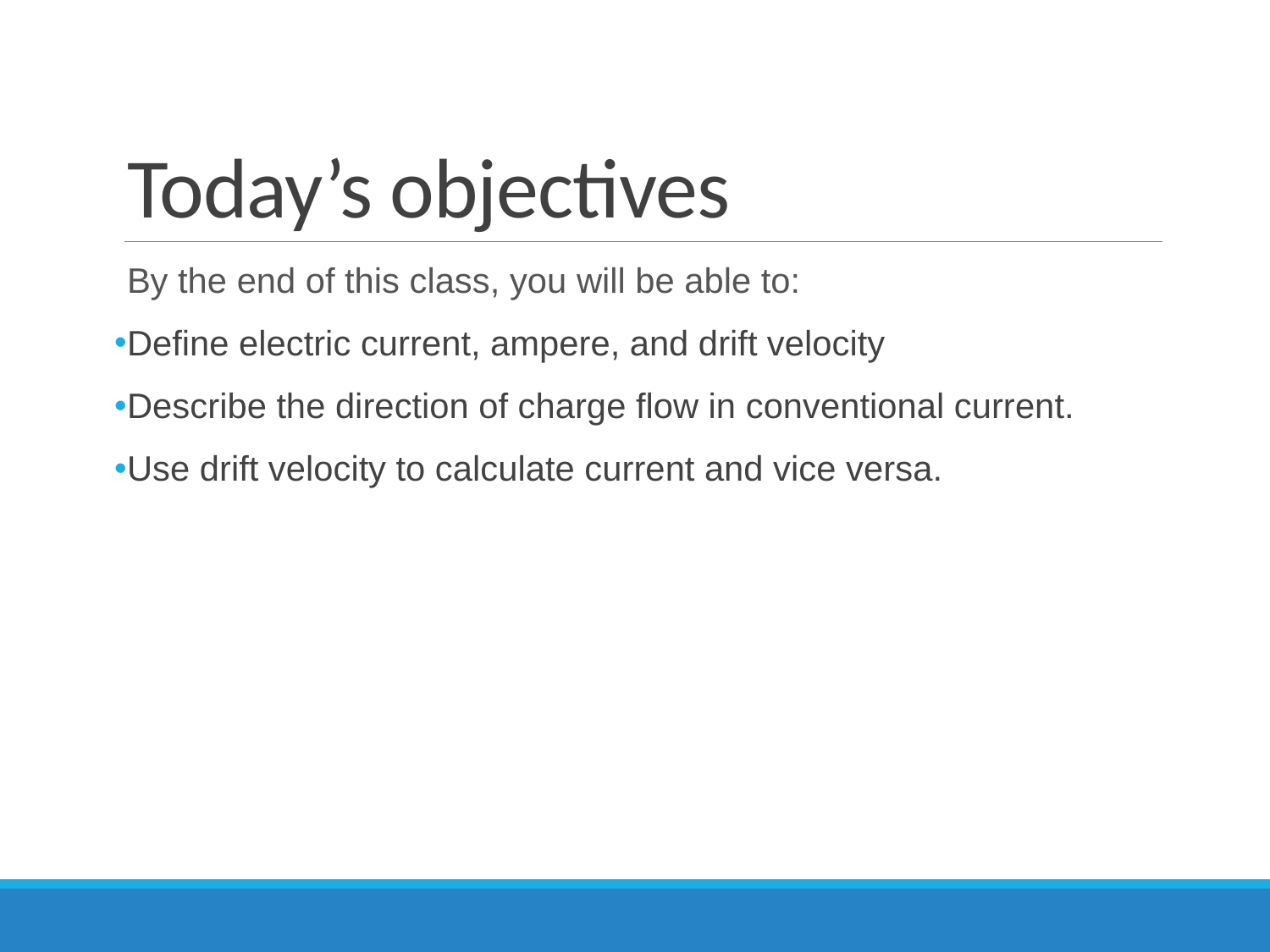

# Today’s objectives
By the end of this class, you will be able to:
Define electric current, ampere, and drift velocity
Describe the direction of charge flow in conventional current.
Use drift velocity to calculate current and vice versa.